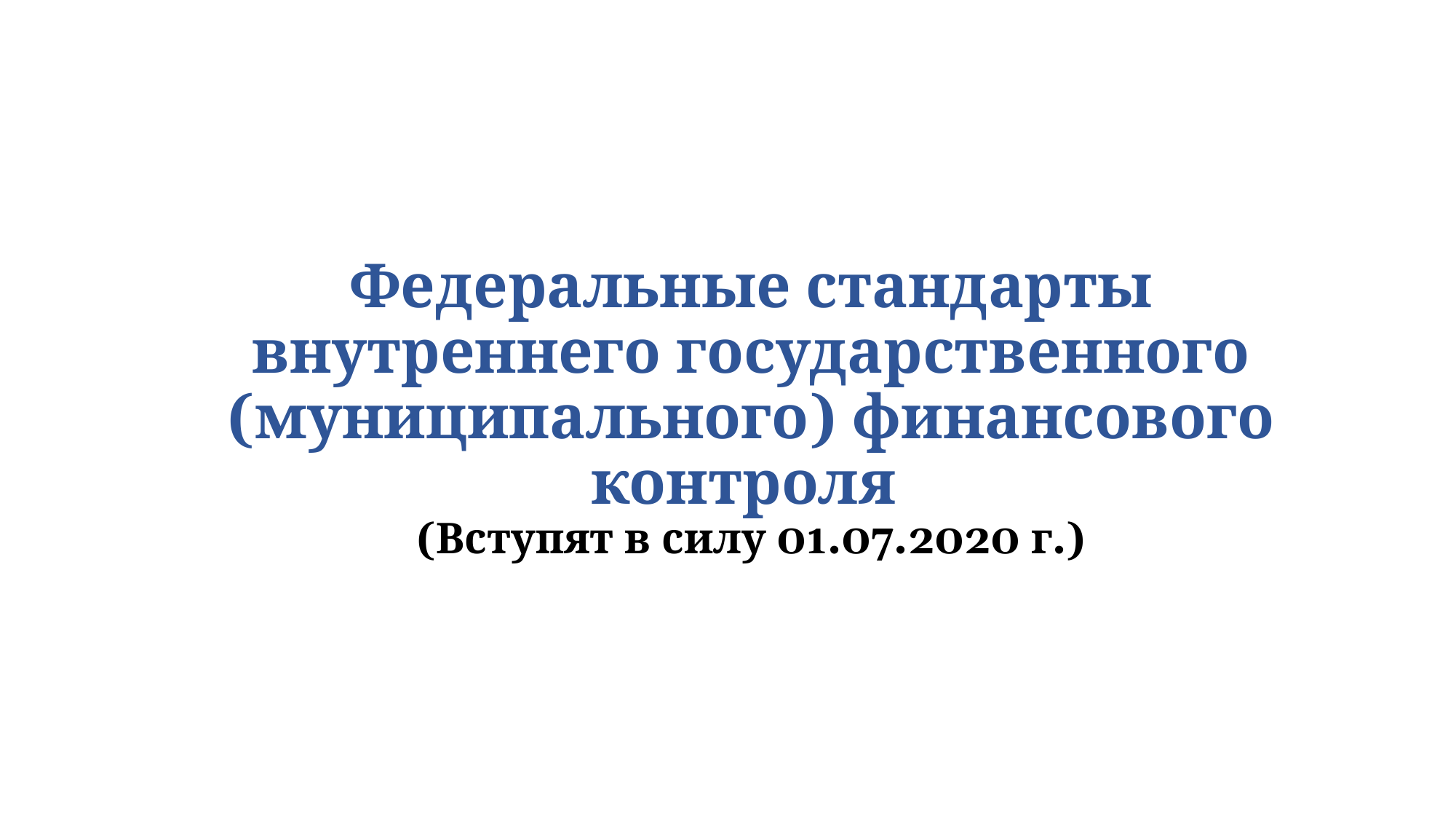

# Федеральные стандарты внутреннего государственного (муниципального) финансового контроля (Вступят в силу 01.07.2020 г.)